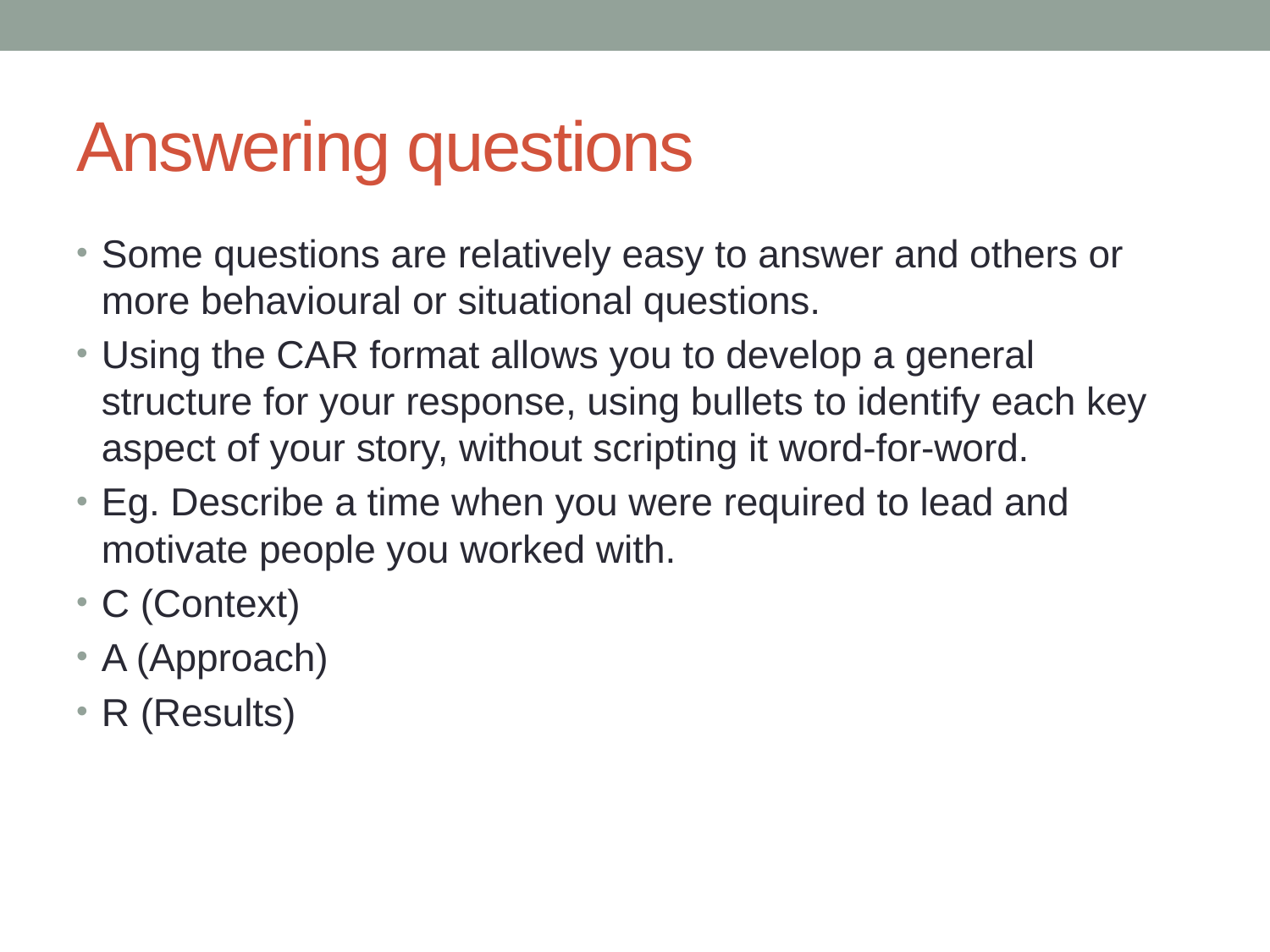

# Answering questions
Some questions are relatively easy to answer and others or more behavioural or situational questions.
Using the CAR format allows you to develop a general structure for your response, using bullets to identify each key aspect of your story, without scripting it word-for-word.
Eg. Describe a time when you were required to lead and motivate people you worked with.
C (Context)
A (Approach)
R (Results)